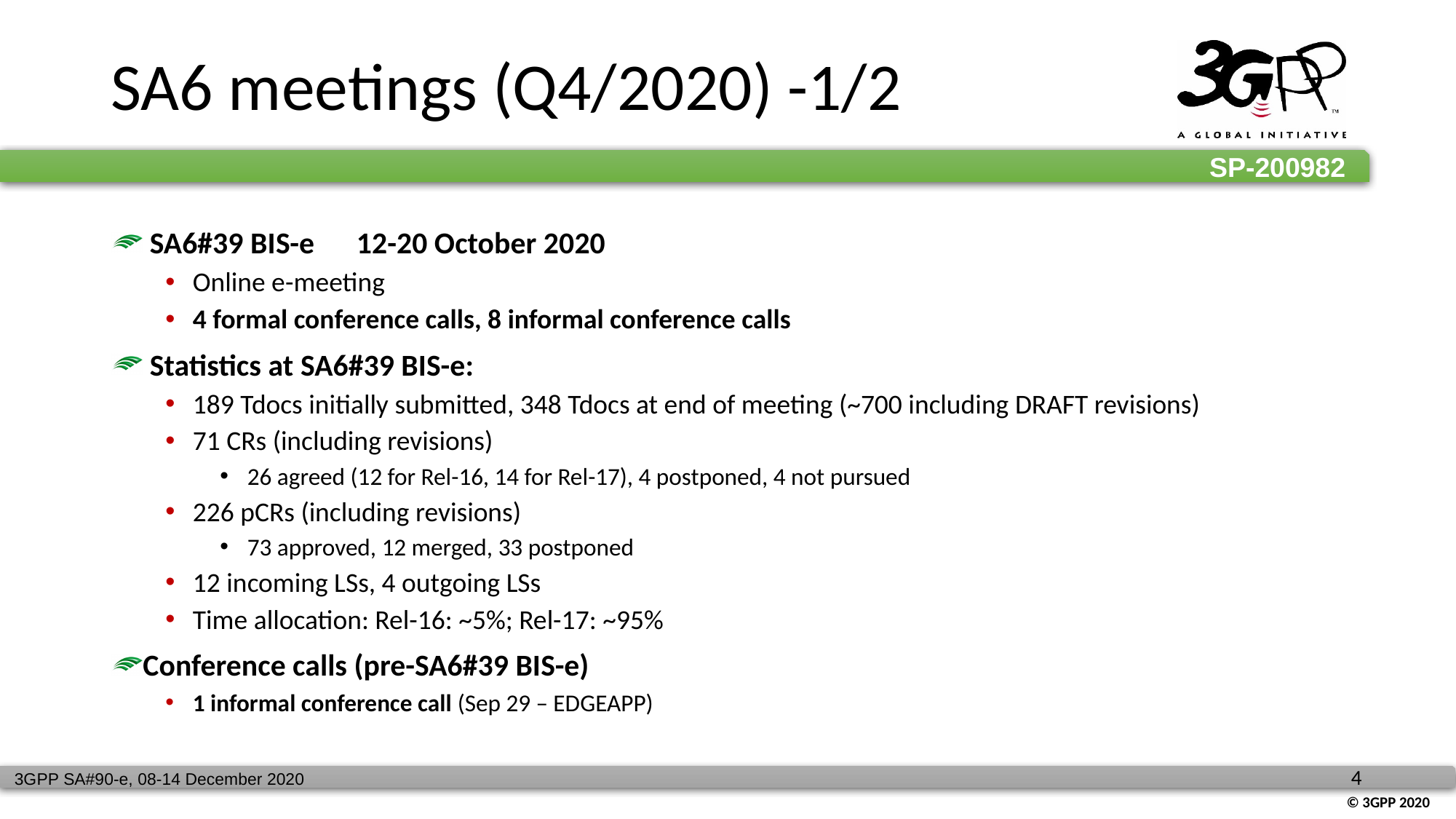

SA6 meetings (Q4/2020) -1/2
 SA6#39 BIS-e	12-20 October 2020
Online e-meeting
4 formal conference calls, 8 informal conference calls
 Statistics at SA6#39 BIS-e:
189 Tdocs initially submitted, 348 Tdocs at end of meeting (~700 including DRAFT revisions)
71 CRs (including revisions)
26 agreed (12 for Rel-16, 14 for Rel-17), 4 postponed, 4 not pursued
226 pCRs (including revisions)
73 approved, 12 merged, 33 postponed
12 incoming LSs, 4 outgoing LSs
Time allocation: Rel-16: ~5%; Rel-17: ~95%
Conference calls (pre-SA6#39 BIS-e)
1 informal conference call (Sep 29 – EDGEAPP)